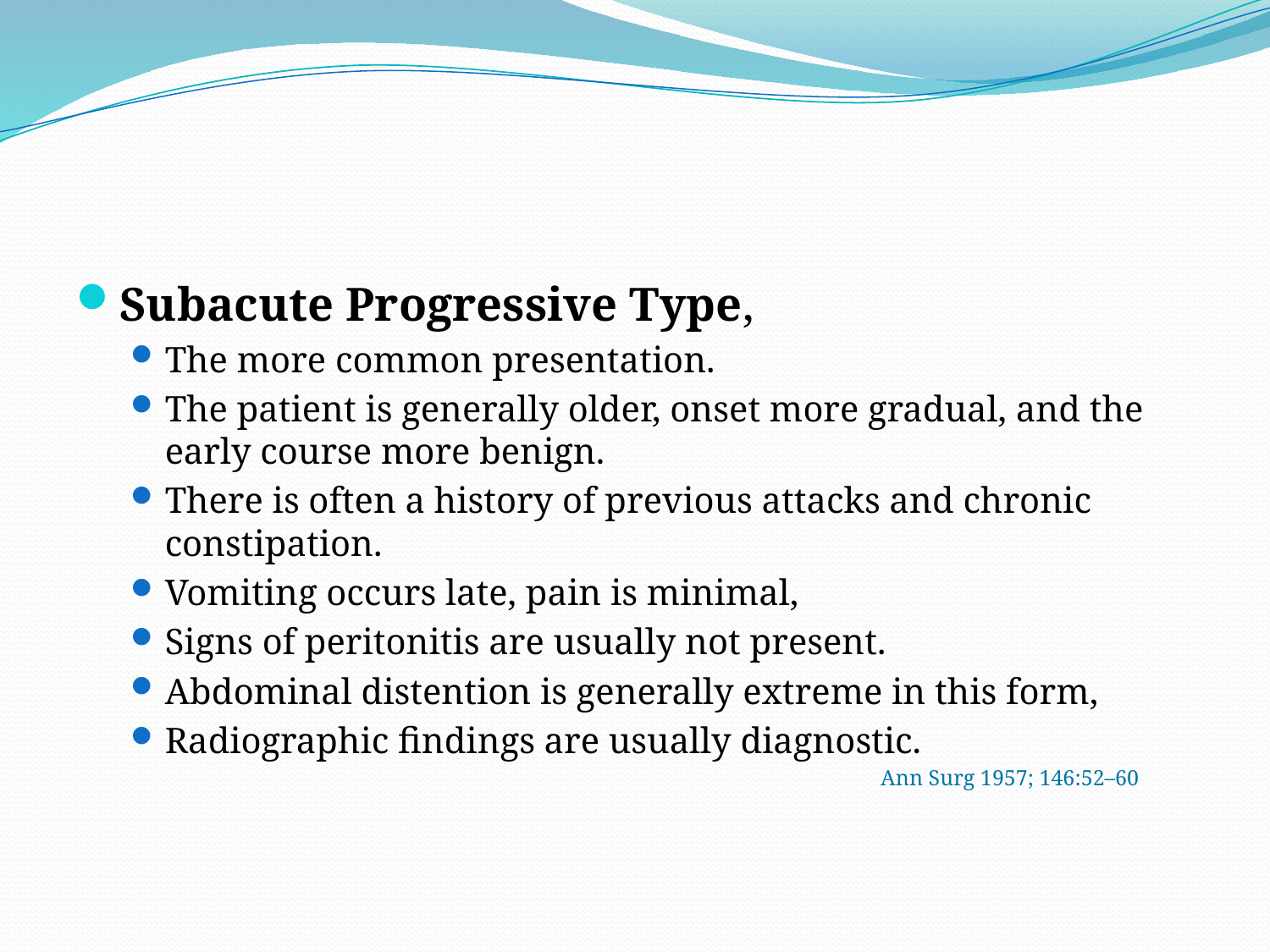

#
Subacute Progressive Type,
The more common presentation.
The patient is generally older, onset more gradual, and the early course more benign.
There is often a history of previous attacks and chronic constipation.
Vomiting occurs late, pain is minimal,
Signs of peritonitis are usually not present.
Abdominal distention is generally extreme in this form,
Radiographic findings are usually diagnostic.
Ann Surg 1957; 146:52–60